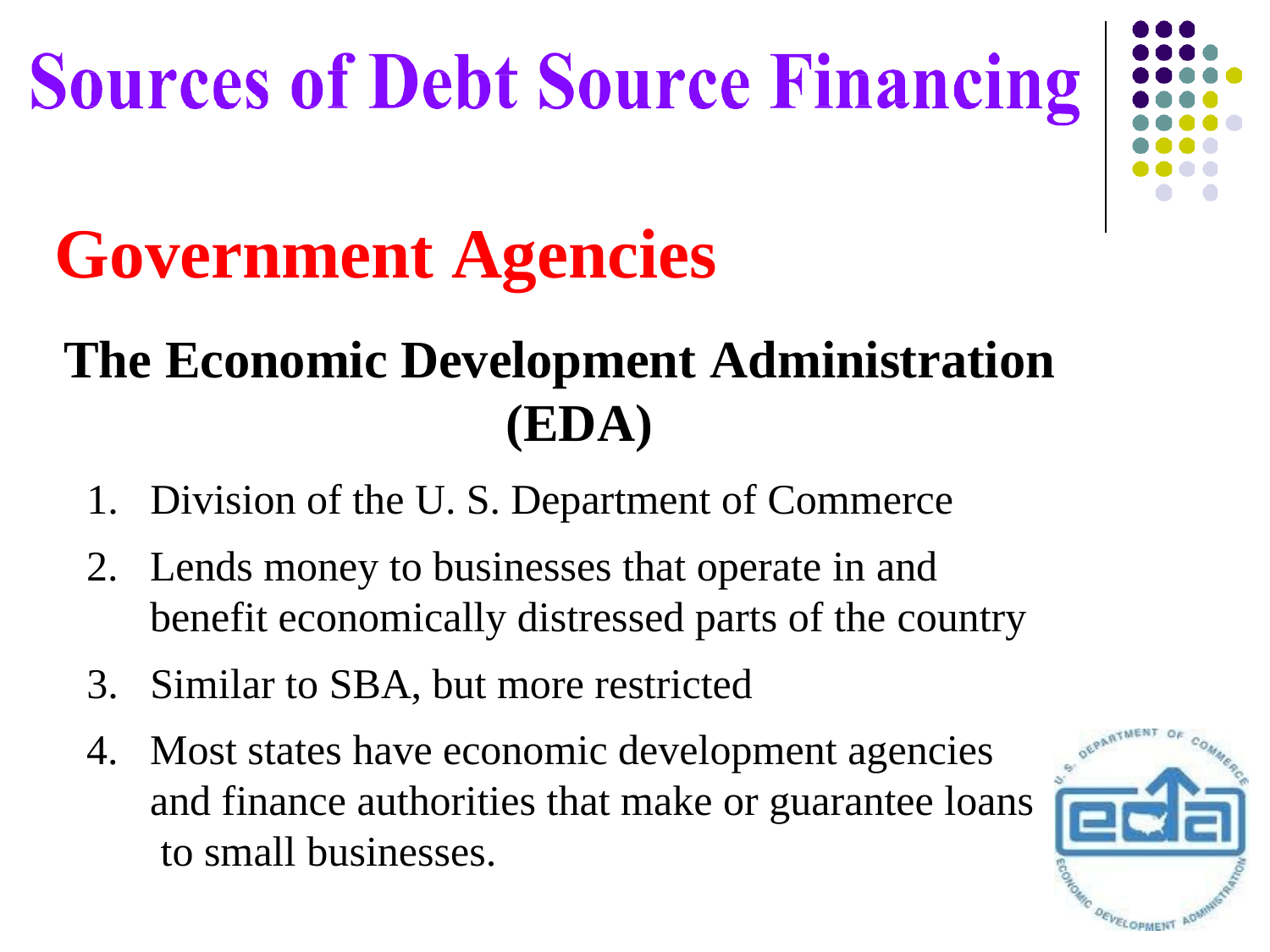

# Government Agencies
The Economic Development Administration
(EDA)
Division of the U. S. Department of Commerce
Lends money to businesses that operate in and  benefit economically distressed parts of the country
Similar to SBA, but more restricted
Most states have economic development agencies  and finance authorities that make or guarantee loans  to small businesses.